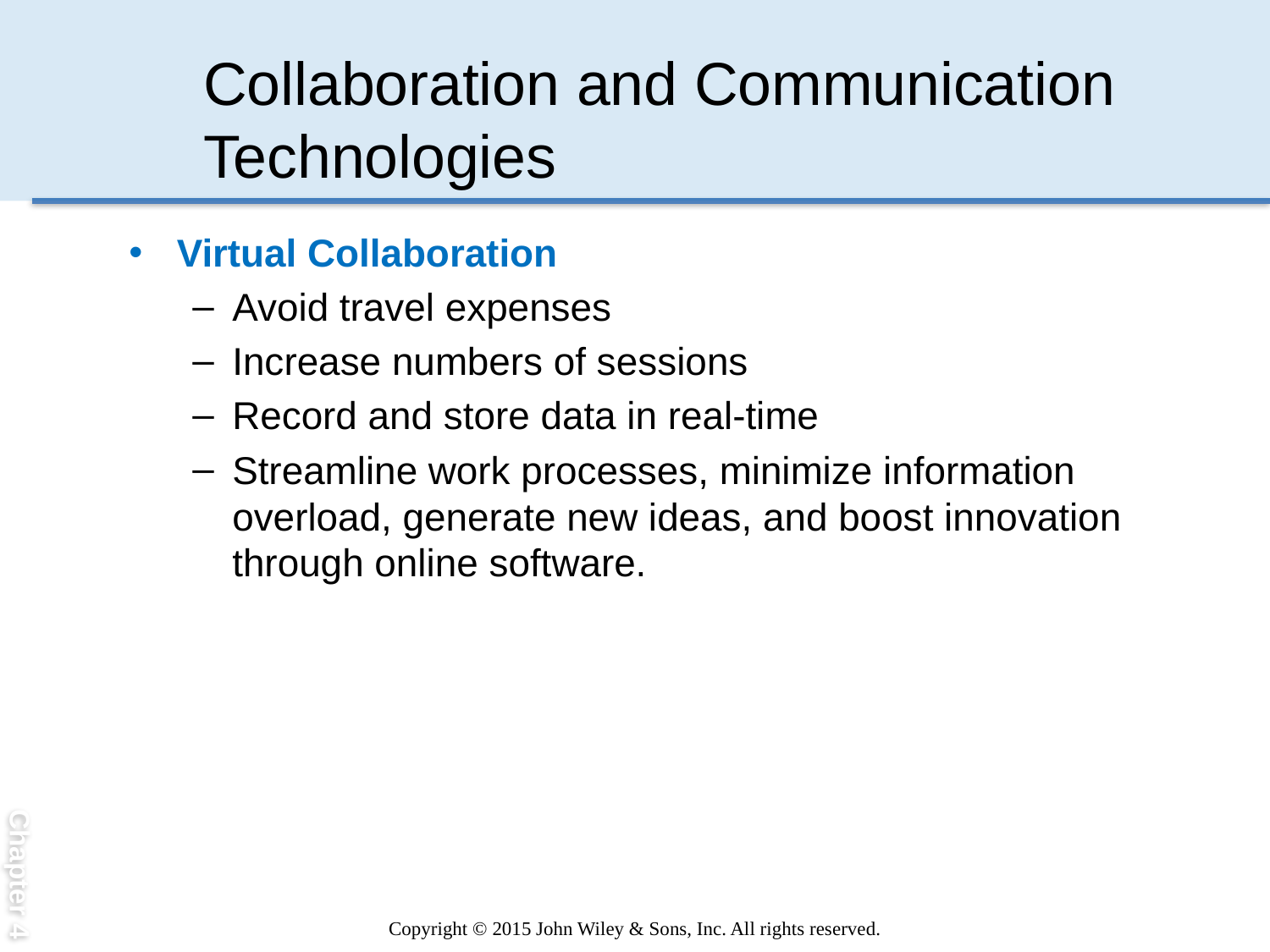

Chapter 4
# Collaboration and Communication Technologies
Virtual Collaboration
Avoid travel expenses
Increase numbers of sessions
Record and store data in real-time
Streamline work processes, minimize information overload, generate new ideas, and boost innovation through online software.